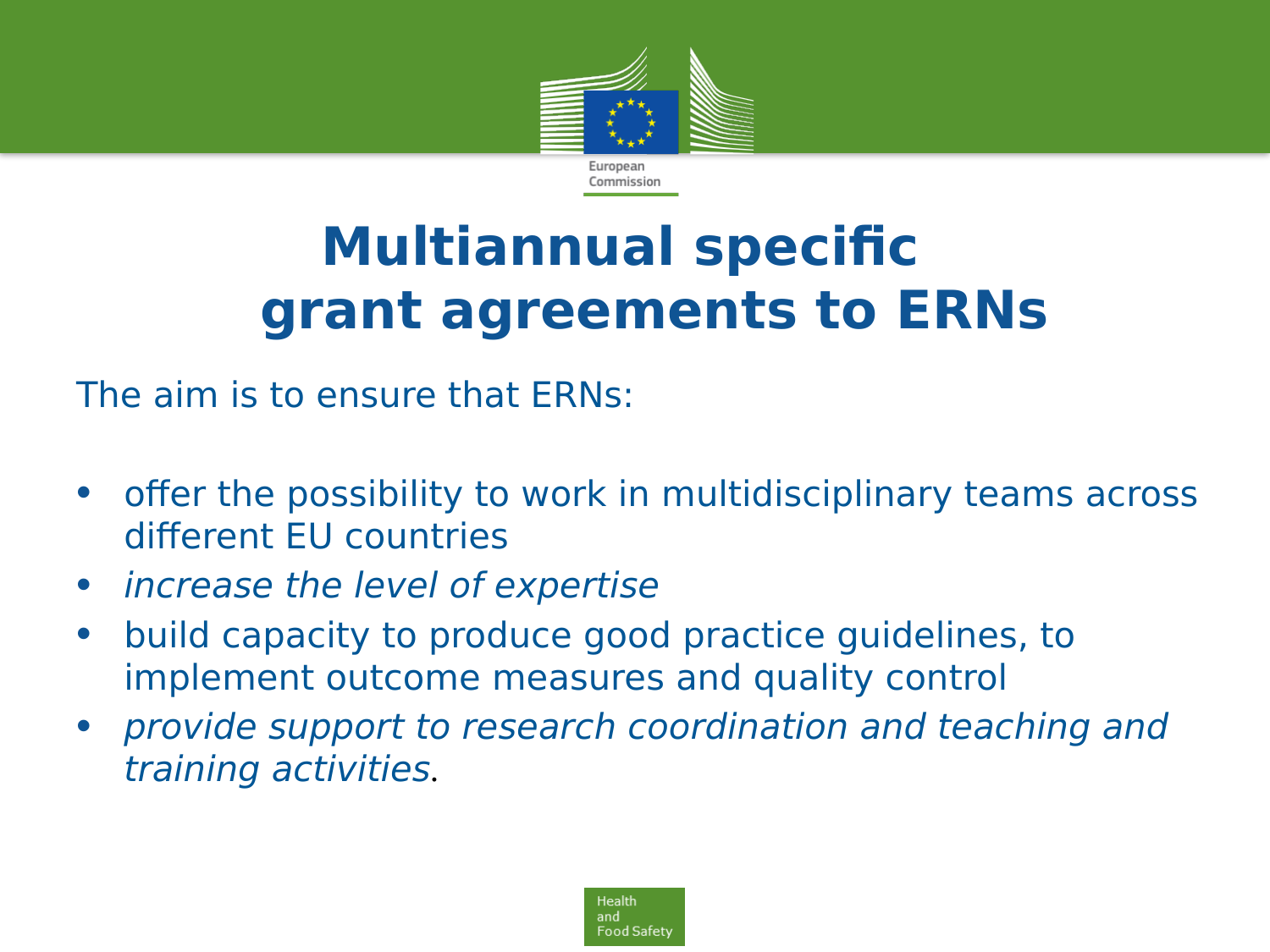

# Multiannual specific grant agreements to ERNs
The aim is to ensure that ERNs:

offer the possibility to work in multidisciplinary teams across different EU countries
increase the level of expertise
build capacity to produce good practice guidelines, to implement outcome measures and quality control
provide support to research coordination and teaching and training activities.